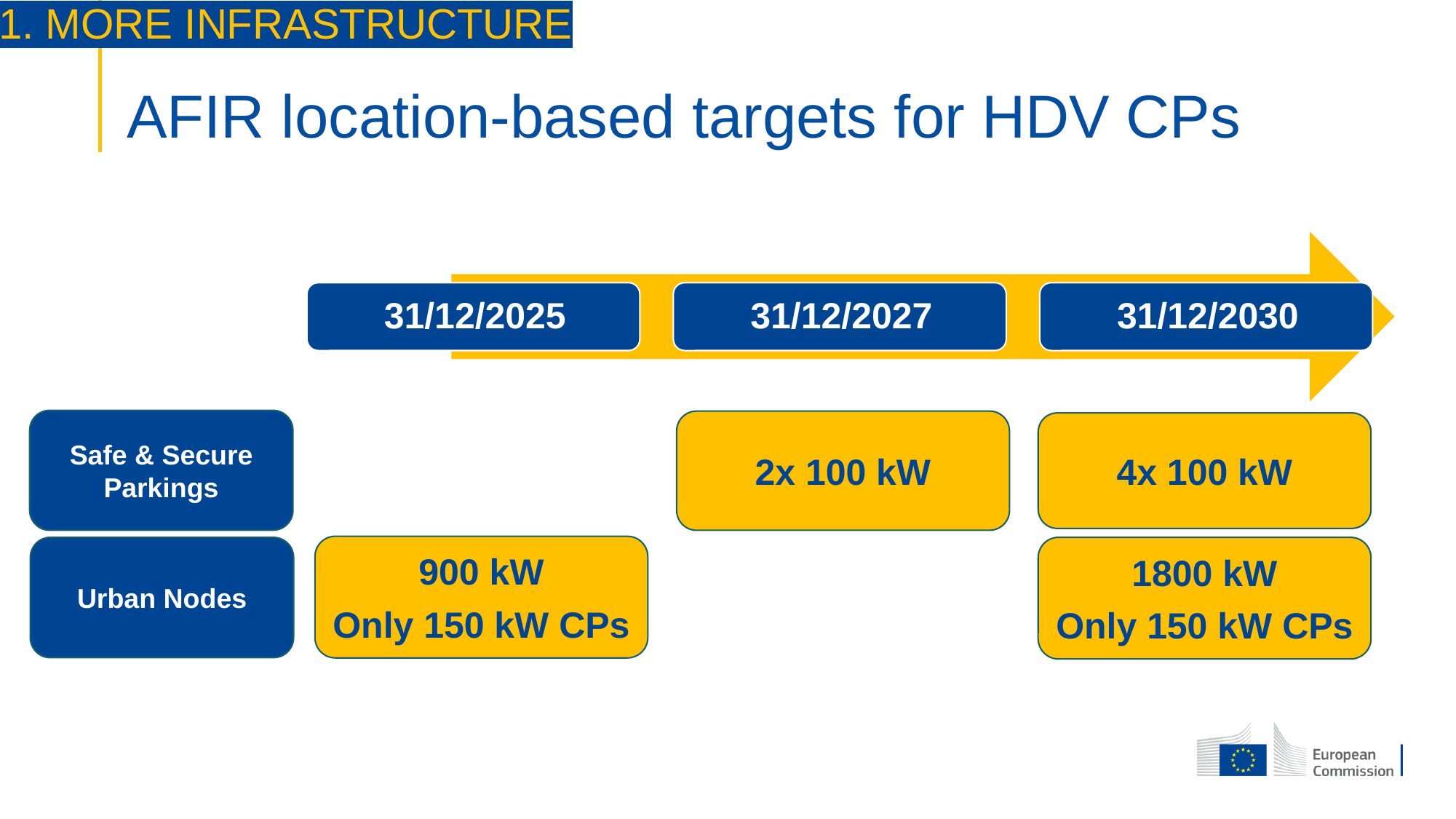

1. MORE INFRASTRUCTURE
# AFIR location-based targets for HDV CPs
31/12/2025
31/12/2027
31/12/2030
Safe & Secure Parkings
2x 100 kW
4x 100 kW
900 kW
Only 150 kW CPs
Urban Nodes
1800 kW
Only 150 kW CPs